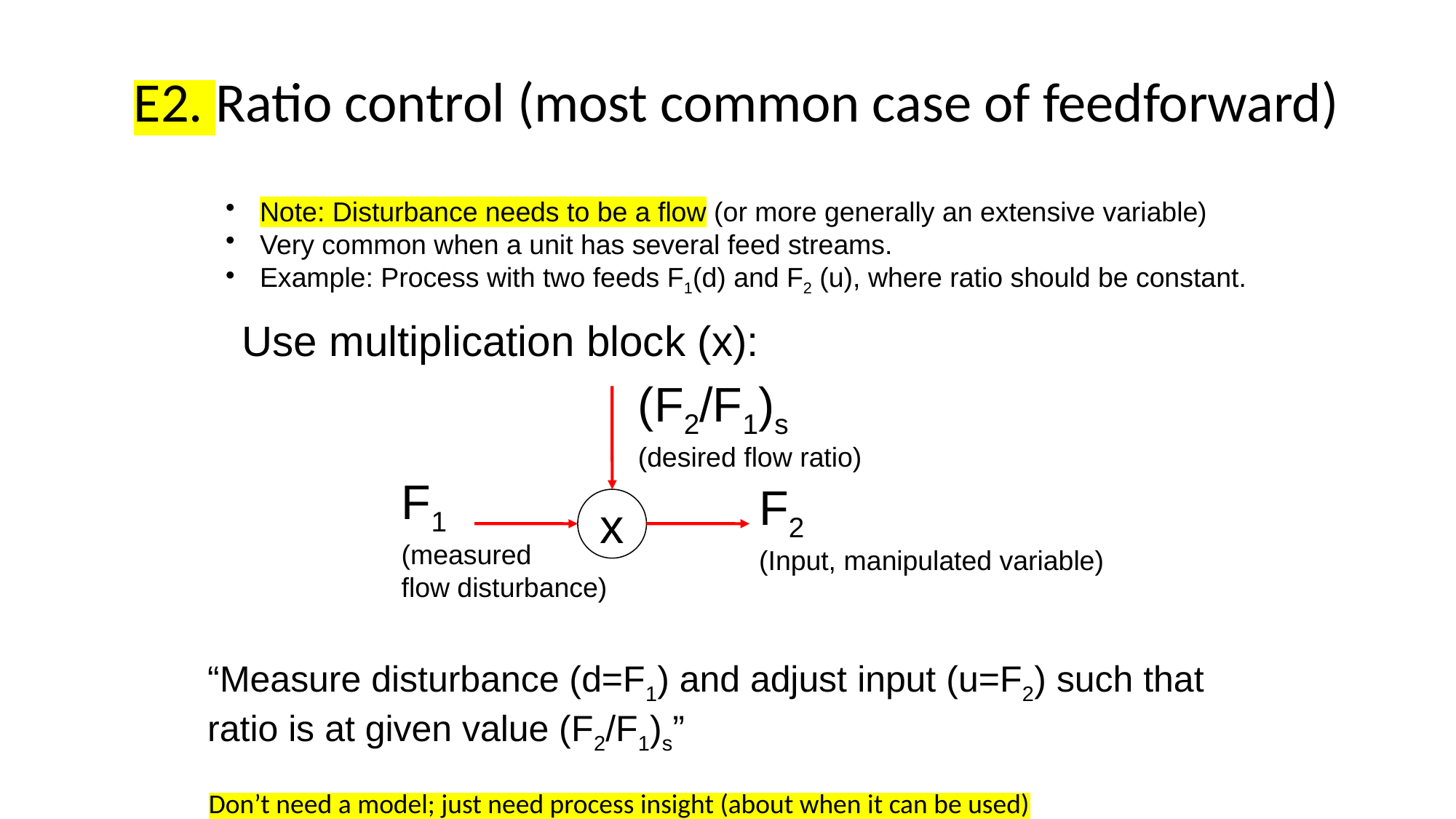

# E2. Ratio control (most common case of feedforward)
Note: Disturbance needs to be a flow (or more generally an extensive variable)
Very common when a unit has several feed streams.
Example: Process with two feeds F1(d) and F2 (u), where ratio should be constant.
Use multiplication block (x):
(F2/F1)s
(desired flow ratio)

F1
(measured
flow disturbance)
F2
(Input, manipulated variable)

x

“Measure disturbance (d=F1) and adjust input (u=F2) such that
ratio is at given value (F2/F1)s”
Don’t need a model; just need process insight (about when it can be used)